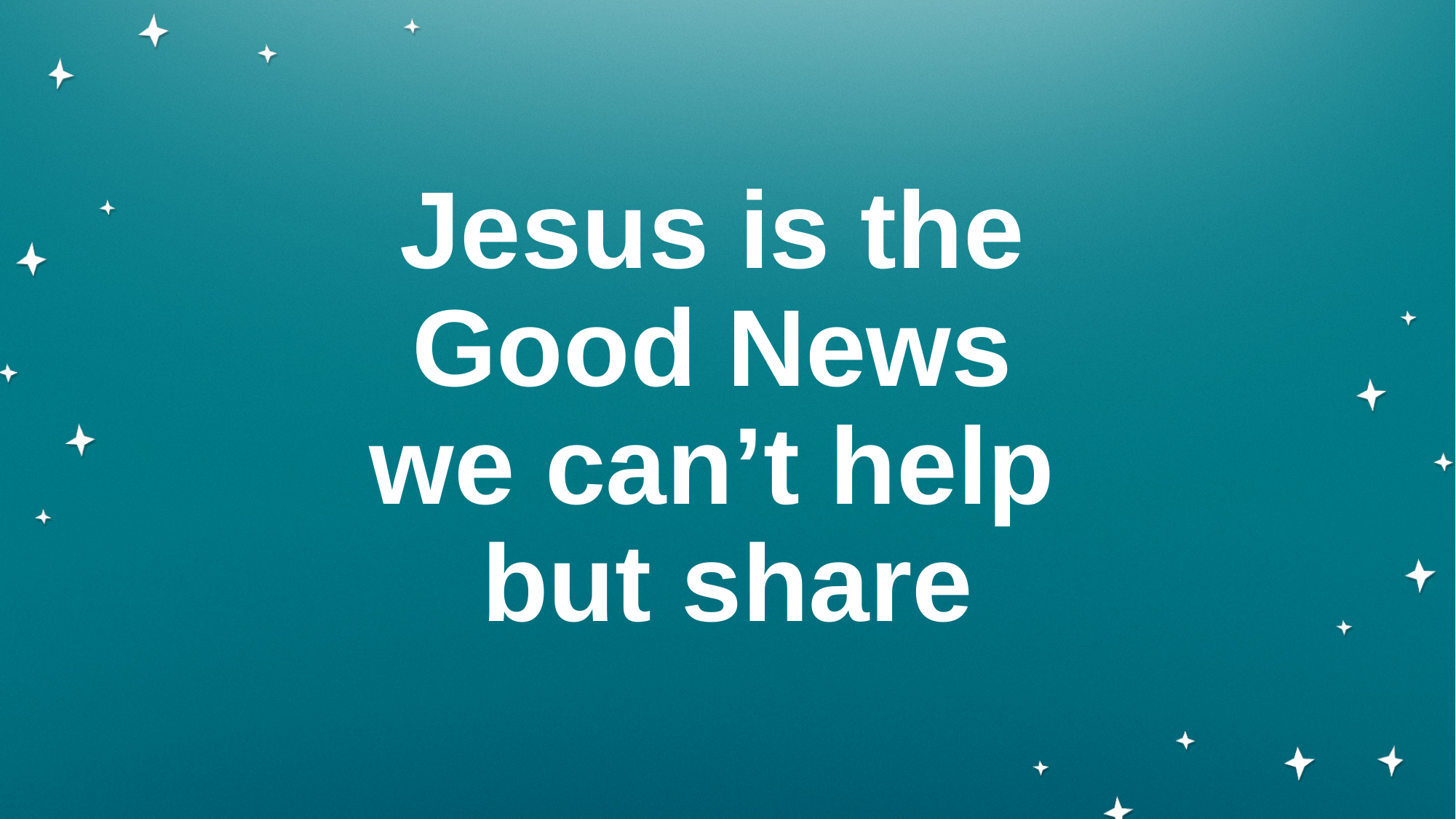

# Jesus is the Good News we can’t help but share